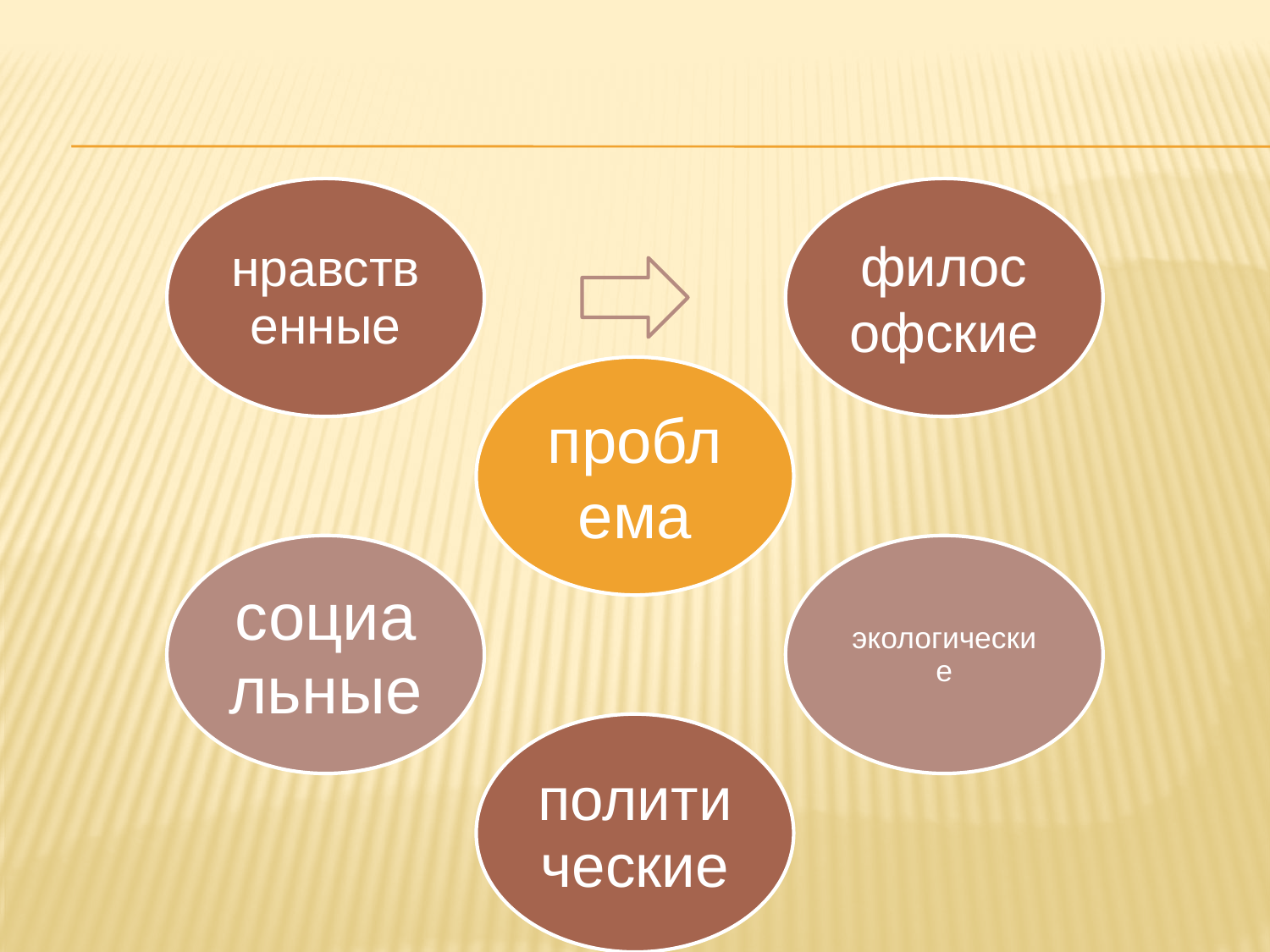

проблема
философские
экологические
политические
социальные
нравственные
#